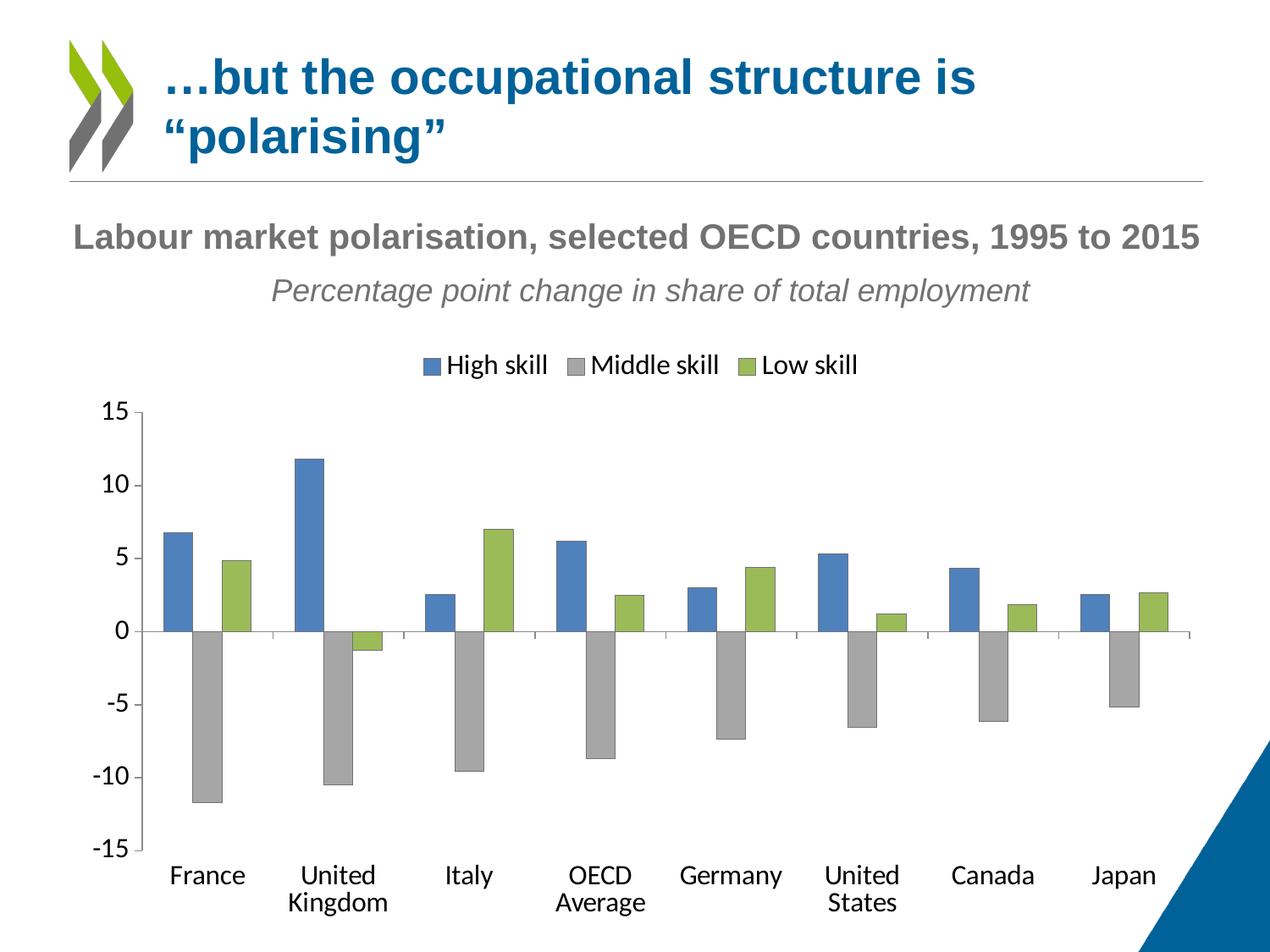

# …but the occupational structure is “polarising”
Labour market polarisation, selected OECD countries, 1995 to 2015
Percentage point change in share of total employment

### Chart

| Category | High skill | Middle skill | Low skill |
|---|---|---|---|
| France | 6.79 | -11.700000000000001 | 4.89 |
| United Kingdom | 11.799999999999999 | -10.5 | -1.3 |
| Italy | 2.5700000000000003 | -9.569999999999999 | 7.000000000000001 |
| OECD Average | 6.18 | -8.690000000000001 | 2.5100000000000002 |
| Germany | 3.02 | -7.39 | 4.37 |
| United States | 5.33 | -6.5600000000000005 | 1.23 |
| Canada | 4.32 | -6.15 | 1.83 |
| Japan | 2.5404633240367014 | -5.1795380974285266 | 2.639074773391828 |